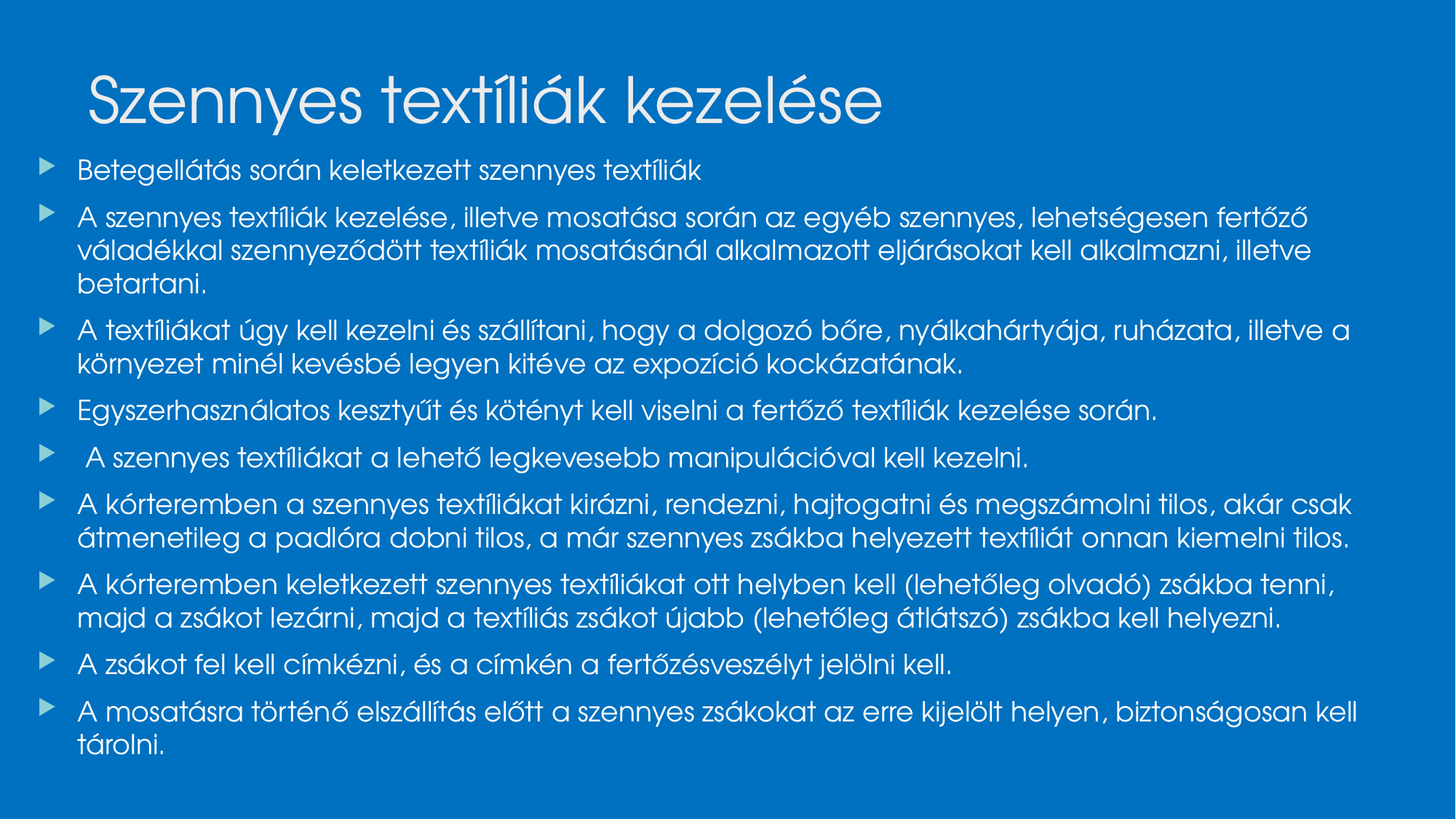

# Szennyes textíliák kezelése
Betegellátás során keletkezett szennyes textíliák
A szennyes textíliák kezelése, illetve mosatása során az egyéb szennyes, lehetségesen fertőző váladékkal szennyeződött textíliák mosatásánál alkalmazott eljárásokat kell alkalmazni, illetve betartani.
A textíliákat úgy kell kezelni és szállítani, hogy a dolgozó bőre, nyálkahártyája, ruházata, illetve a környezet minél kevésbé legyen kitéve az expozíció kockázatának.
Egyszerhasználatos kesztyűt és kötényt kell viselni a fertőző textíliák kezelése során.
 A szennyes textíliákat a lehető legkevesebb manipulációval kell kezelni.
A kórteremben a szennyes textíliákat kirázni, rendezni, hajtogatni és megszámolni tilos, akár csak átmenetileg a padlóra dobni tilos, a már szennyes zsákba helyezett textíliát onnan kiemelni tilos.
A kórteremben keletkezett szennyes textíliákat ott helyben kell (lehetőleg olvadó) zsákba tenni, majd a zsákot lezárni, majd a textíliás zsákot újabb (lehetőleg átlátszó) zsákba kell helyezni.
A zsákot fel kell címkézni, és a címkén a fertőzésveszélyt jelölni kell.
A mosatásra történő elszállítás előtt a szennyes zsákokat az erre kijelölt helyen, biztonságosan kell tárolni.